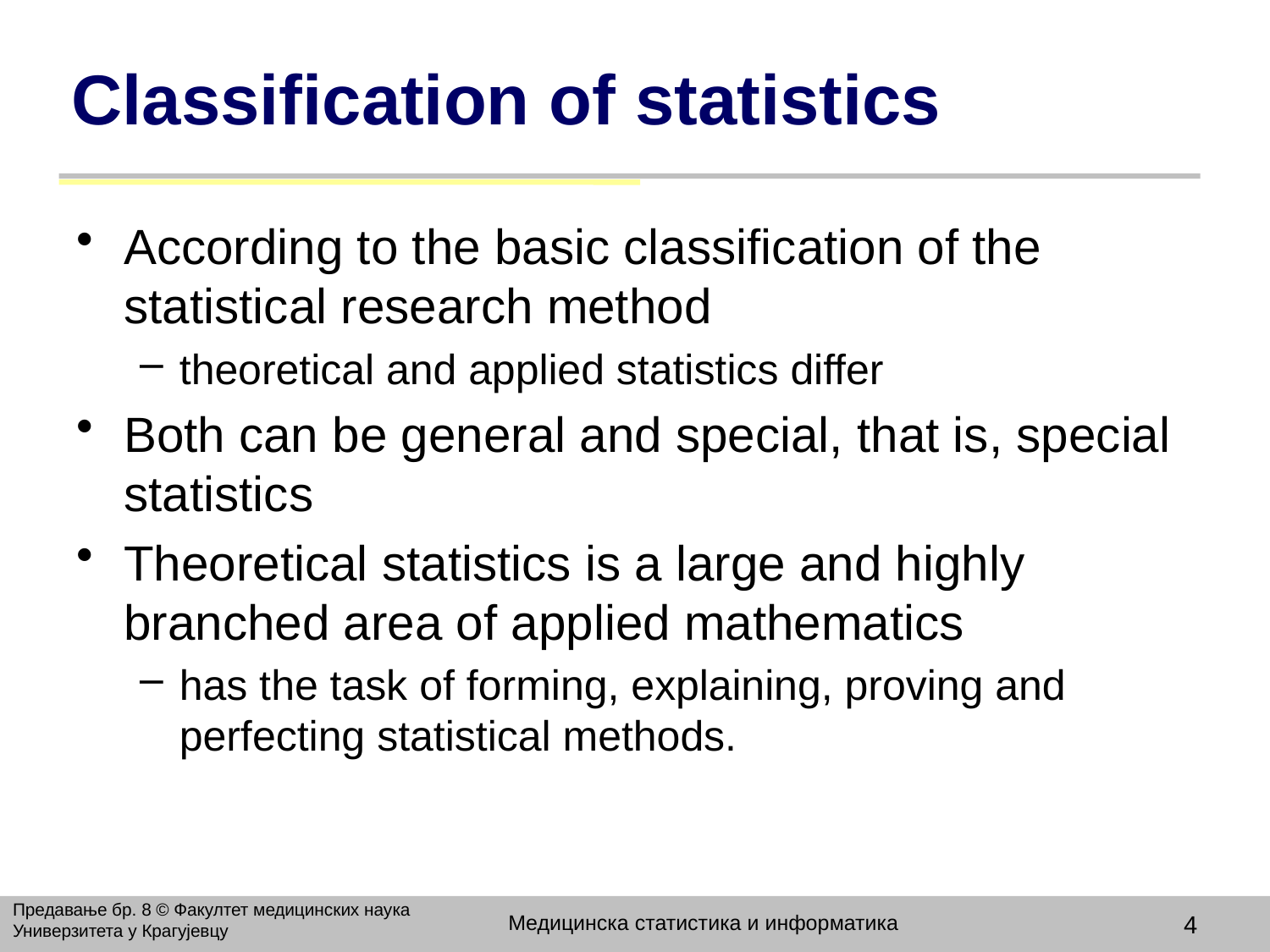

# Classification of statistics
According to the basic classification of the statistical research method
theoretical and applied statistics differ
Both can be general and special, that is, special statistics
Theoretical statistics is a large and highly branched area of applied mathematics
has the task of forming, explaining, proving and perfecting statistical methods.
Предавање бр. 8 © Факултет медицинских наука Универзитета у Крагујевцу
Медицинска статистика и информатика
4